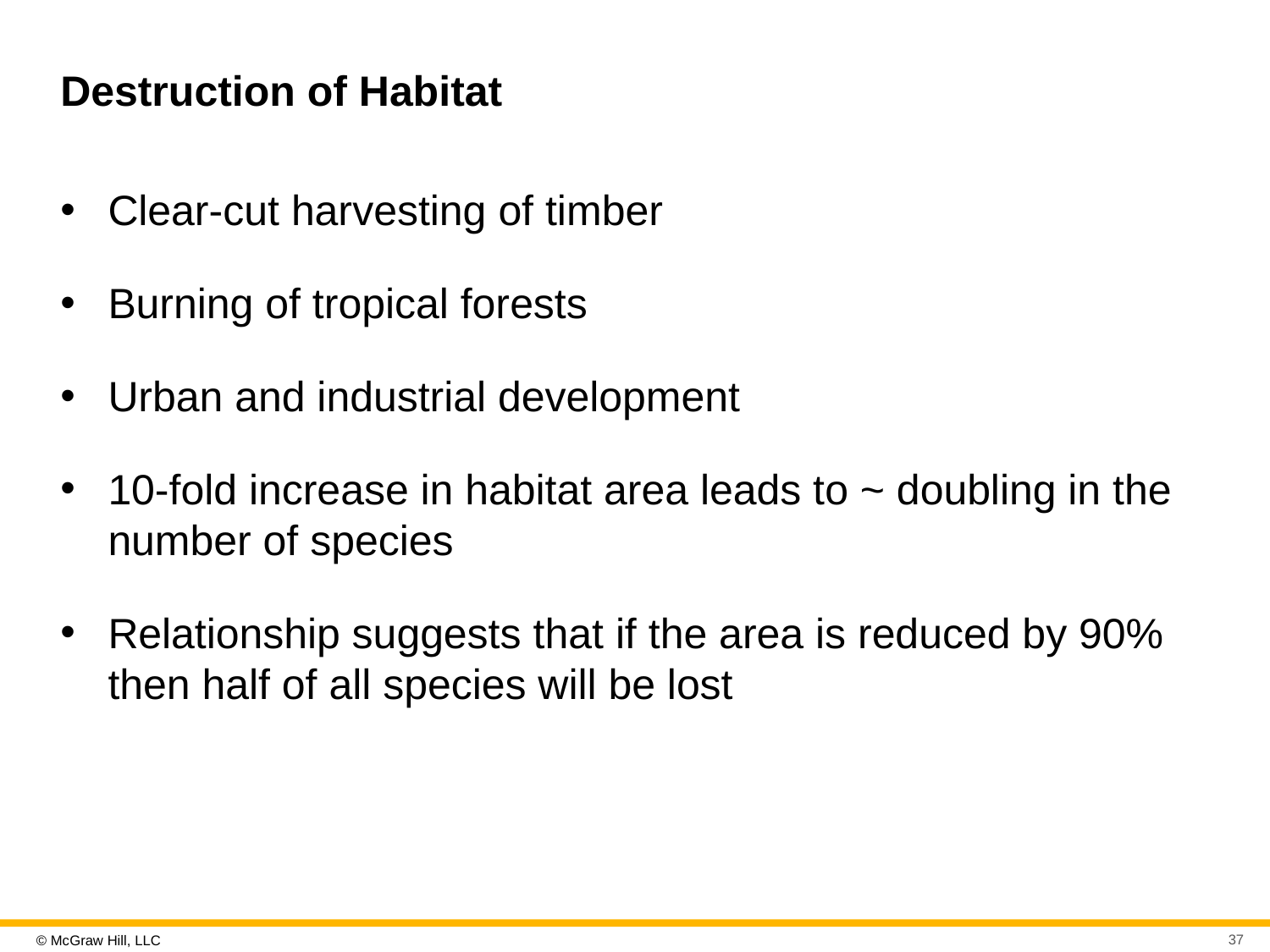

# Destruction of Habitat
Clear-cut harvesting of timber
Burning of tropical forests
Urban and industrial development
10-fold increase in habitat area leads to ~ doubling in the number of species
Relationship suggests that if the area is reduced by 90% then half of all species will be lost
37